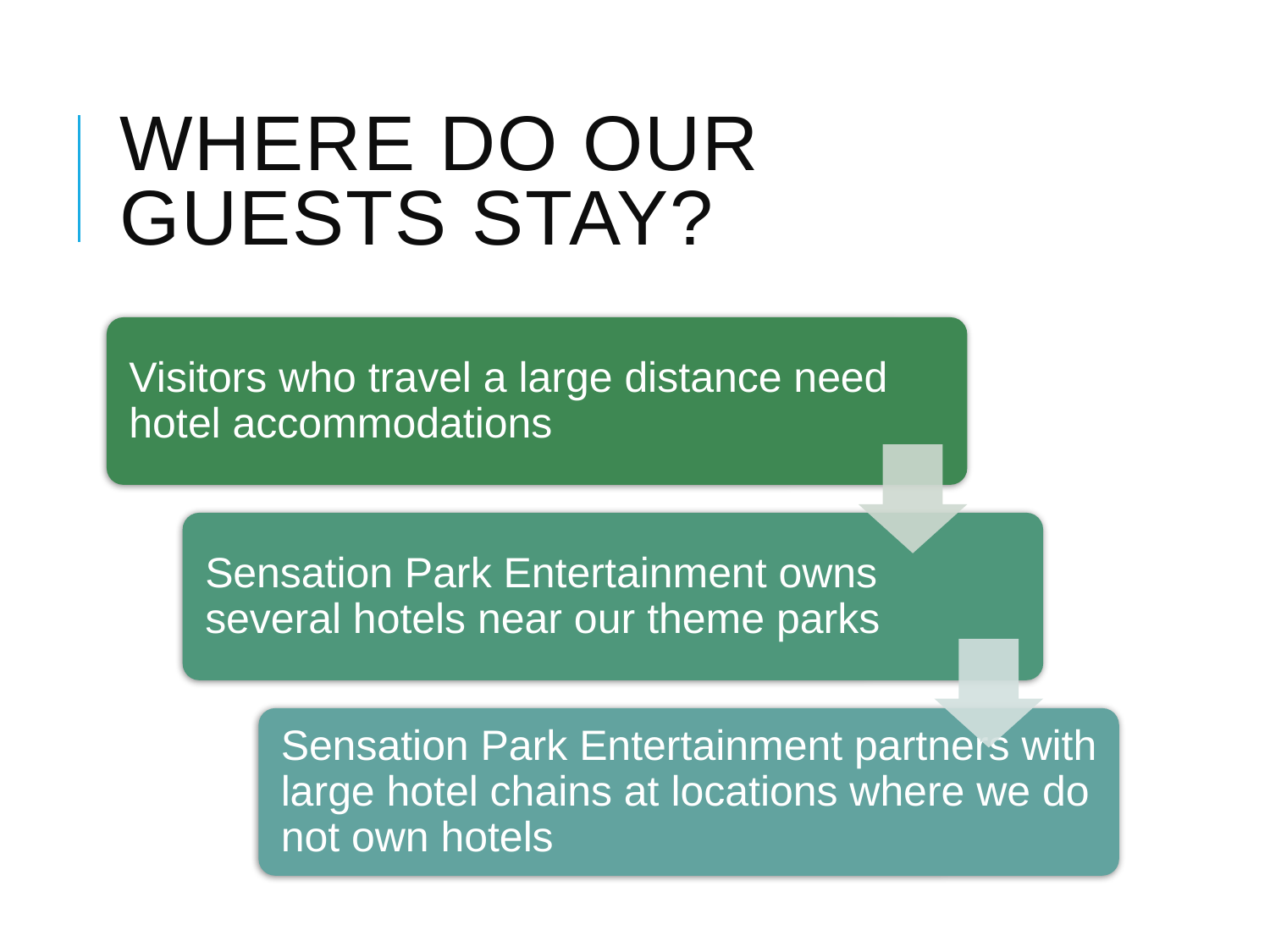

# Where Do Our Guests Stay?
Visitors who travel a large distance need hotel accommodations
Sensation Park Entertainment owns several hotels near our theme parks
Sensation Park Entertainment partners with large hotel chains at locations where we do not own hotels